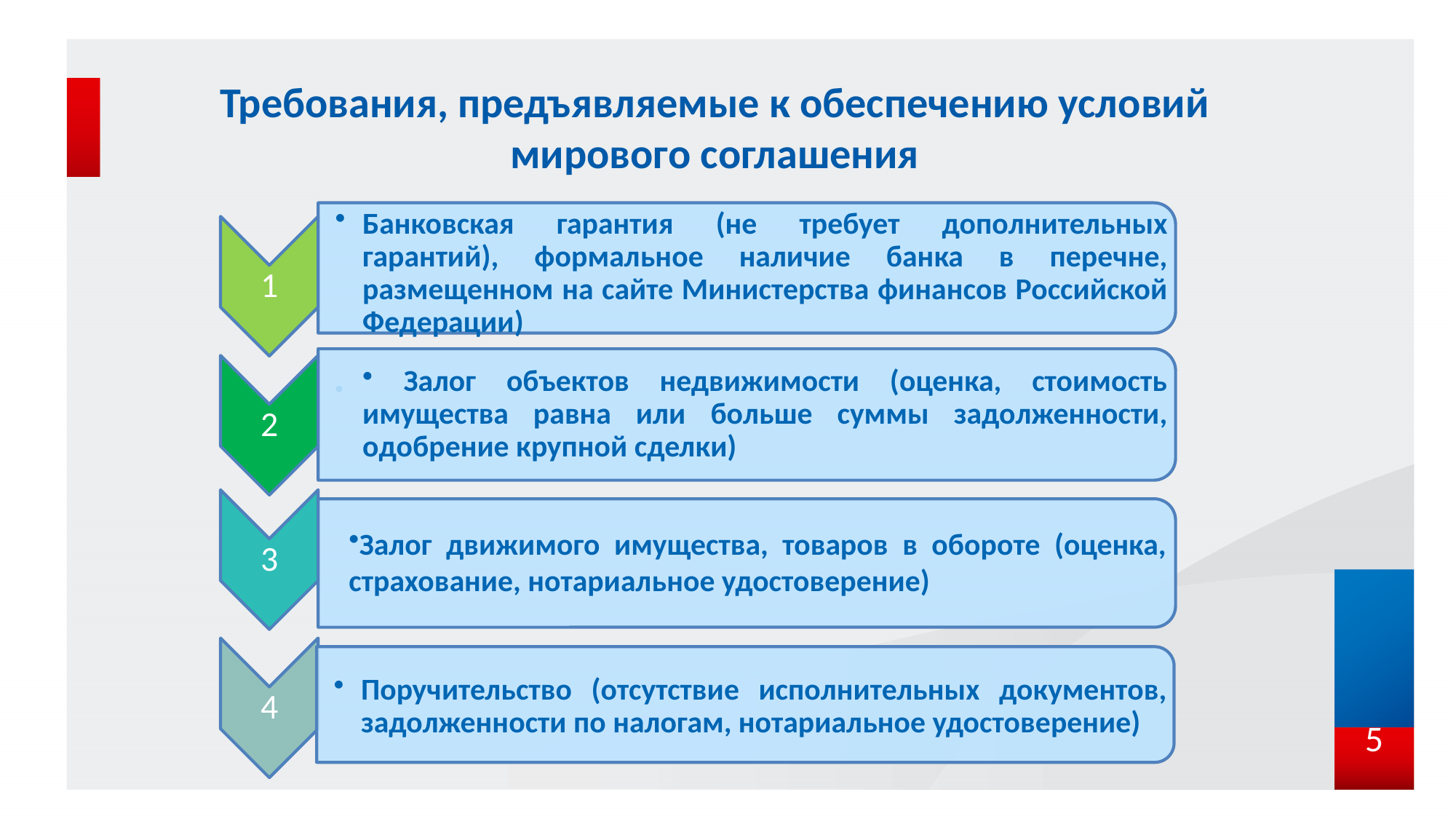

# Требования, предъявляемые к обеспечению условий мирового соглашения
1

Банковская гарантия (не требует дополнительных гарантий), формальное наличие банка в перечне, размещенном на сайте Министерства финансов Российской Федерации)

2
 Залог объектов недвижимости (оценка, стоимость имущества равна или больше суммы задолженности, одобрение крупной сделки)
3

Залог движимого имущества, товаров в обороте (оценка, страхование, нотариальное удостоверение)

4

Поручительство (отсутствие исполнительных документов, задолженности по налогам, нотариальное удостоверение)

5